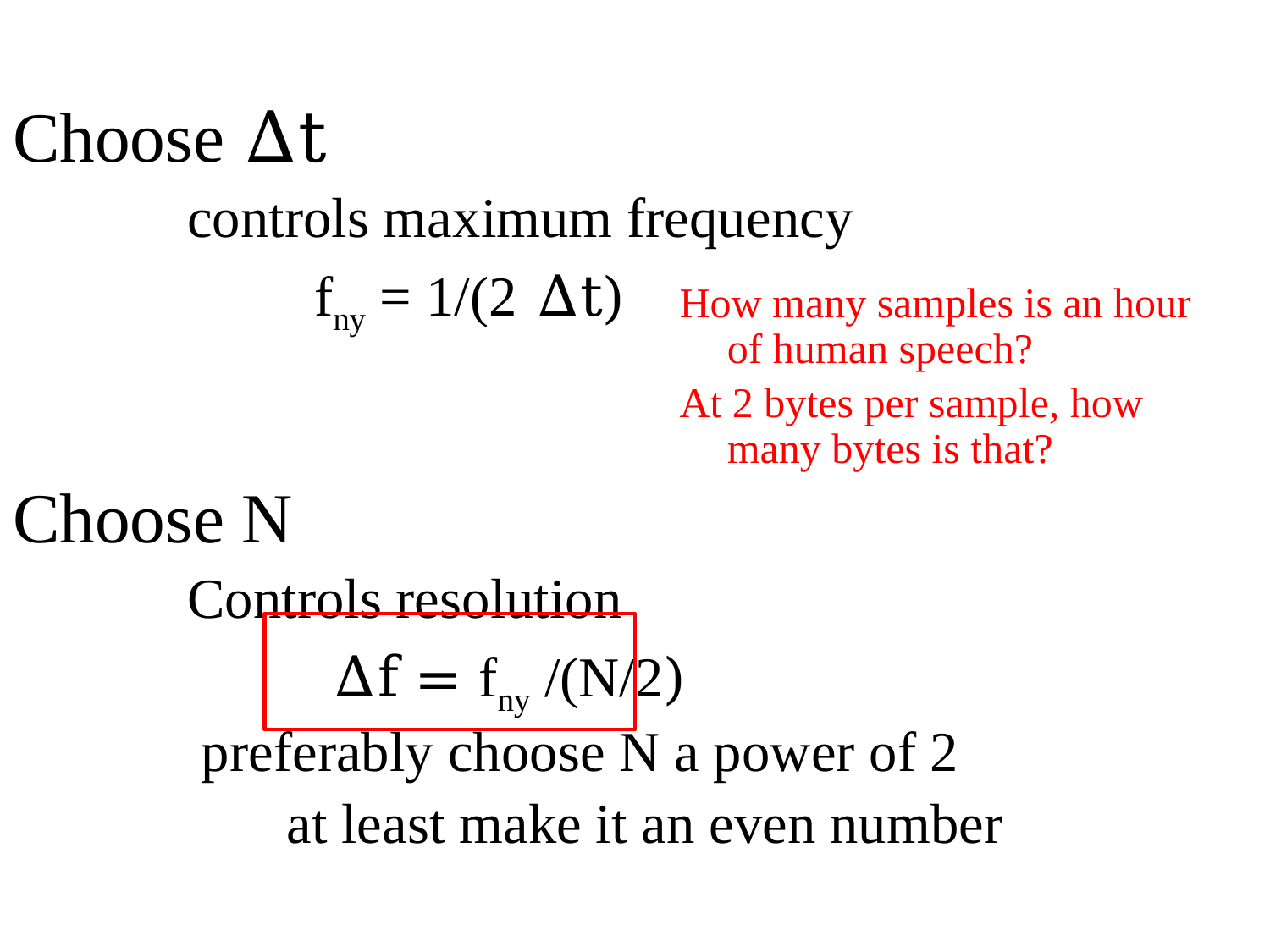

Choose Δt
		controls maximum frequency
			fny = 1/(2 Δt)

How many samples is an hour of human speech?
At 2 bytes per sample, how many bytes is that?
Choose N
		Controls resolution
			 Δf = fny /(N/2)
		 preferably choose N a power of 2
		       at least make it an even number